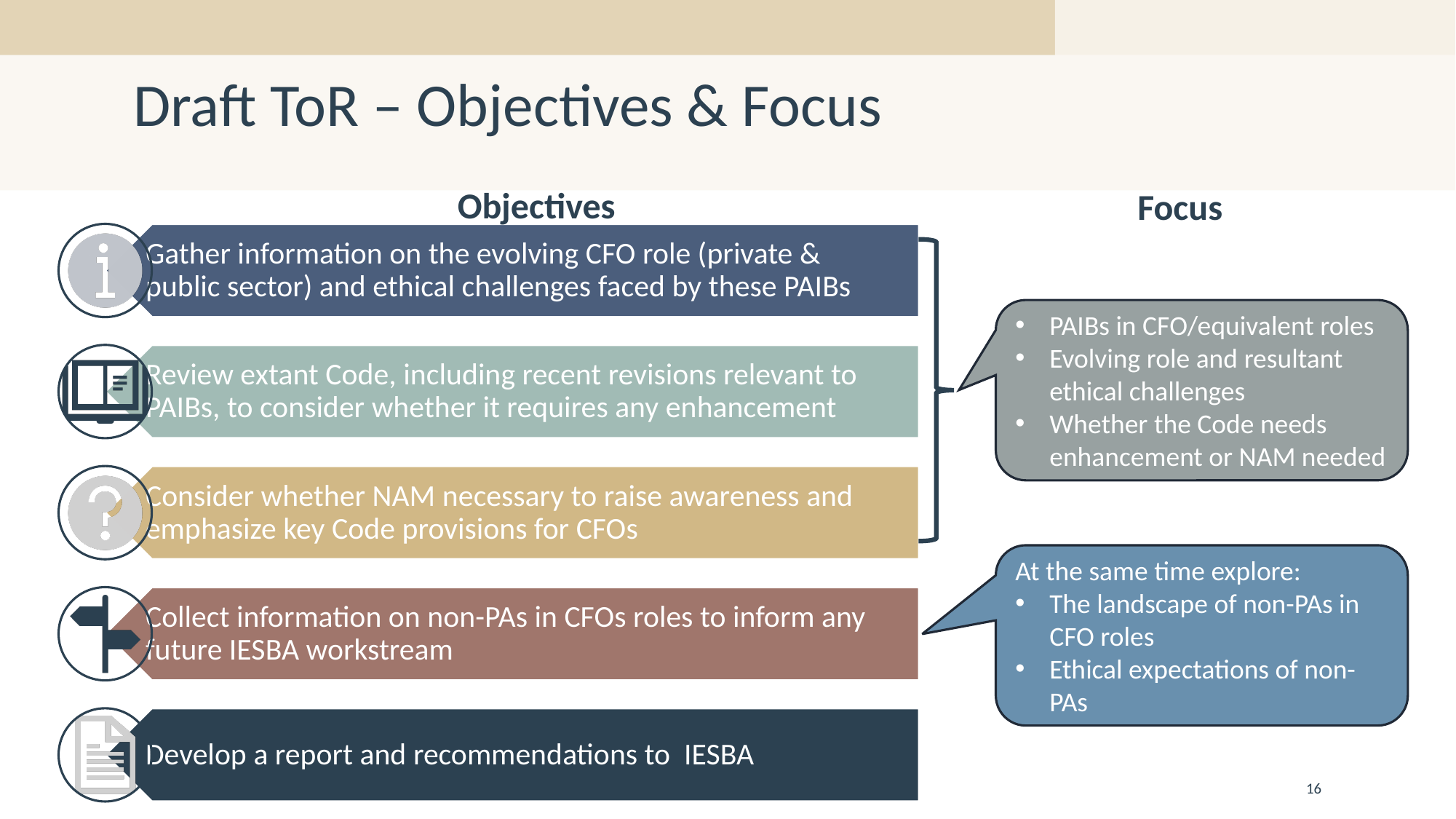

# Draft ToR – Objectives & Focus
Objectives
Focus
Gather information on the evolving CFO role (private & public sector) and ethical challenges faced by these PAIBs
Review extant Code, including recent revisions relevant to PAIBs, to consider whether it requires any enhancement
Consider whether NAM necessary to raise awareness and emphasize key Code provisions for CFOs
Collect information on non-PAs in CFOs roles to inform any future IESBA workstream
Develop a report and recommendations to  IESBA

PAIBs in CFO/equivalent roles
Evolving role and resultant ethical challenges
Whether the Code needs enhancement or NAM needed
At the same time explore:
The landscape of non-PAs in CFO roles
Ethical expectations of non-PAs

16